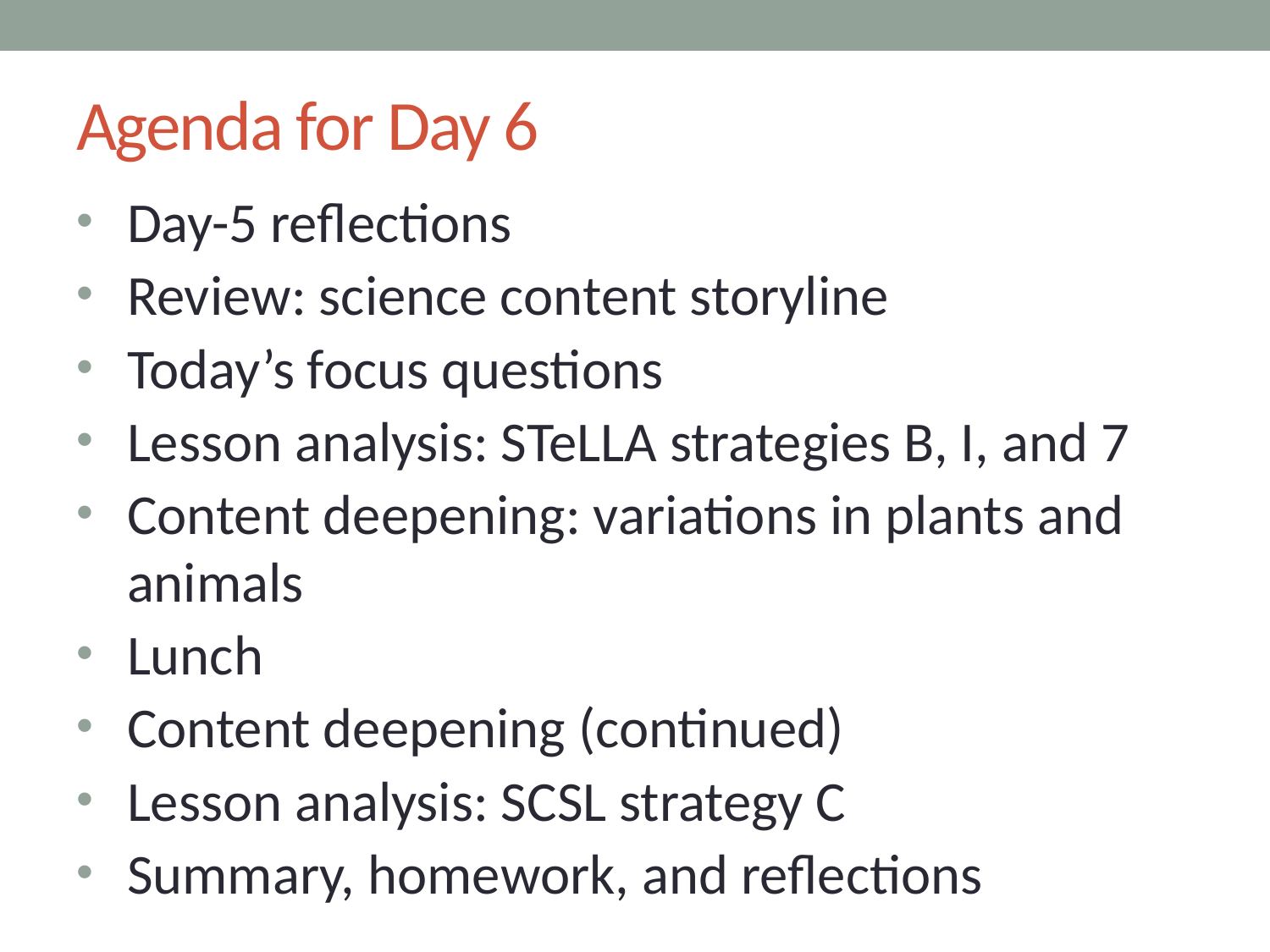

# Agenda for Day 6
Day-5 reflections
Review: science content storyline
Today’s focus questions
Lesson analysis: STeLLA strategies B, I, and 7
Content deepening: variations in plants and animals
Lunch
Content deepening (continued)
Lesson analysis: SCSL strategy C
Summary, homework, and reflections